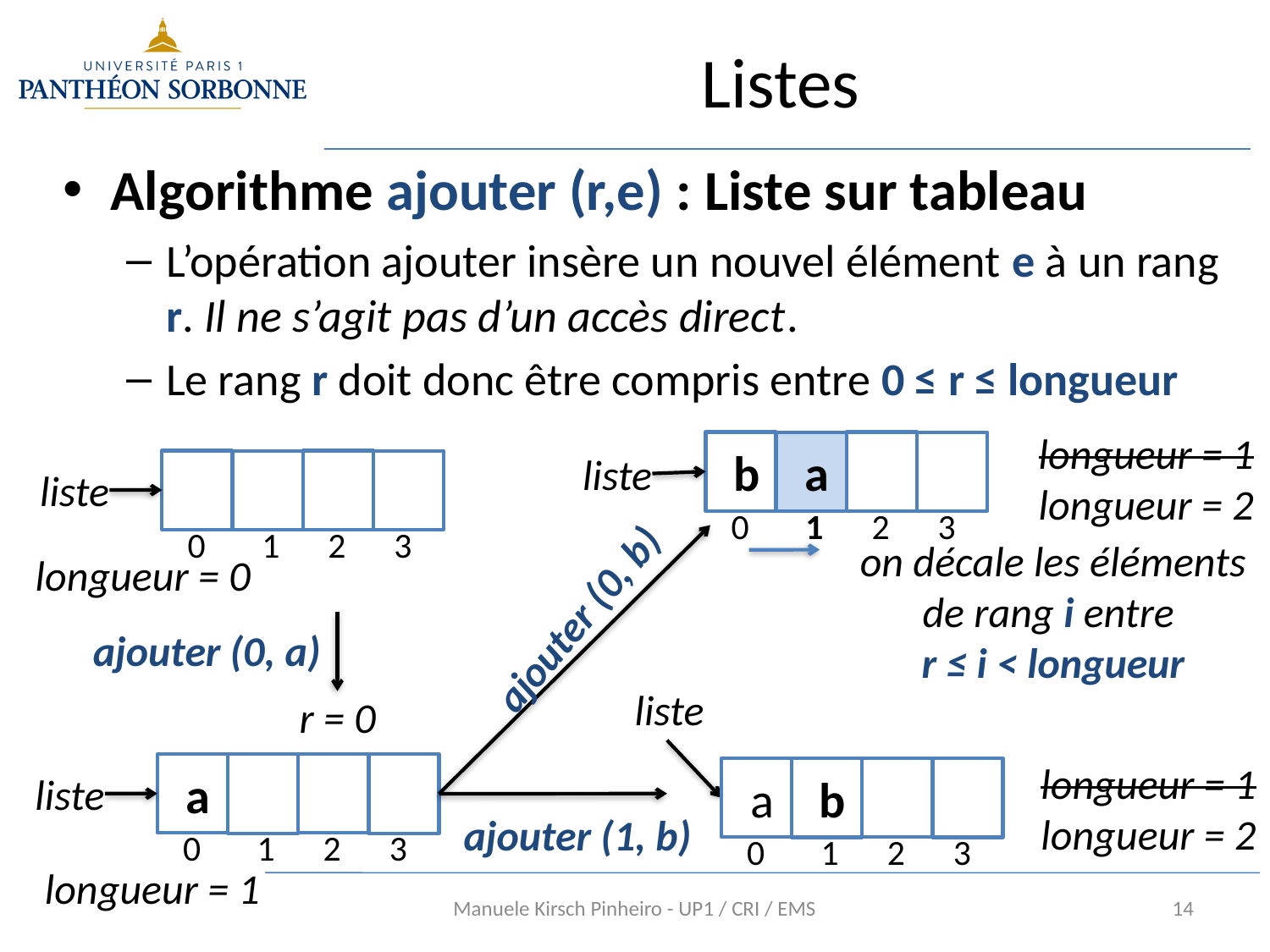

# Listes
Algorithme ajouter (r,e) : Liste sur tableau
L’opération ajouter insère un nouvel élément e à un rang r. Il ne s’agit pas d’un accès direct.
Le rang r doit donc être compris entre 0 ≤ r ≤ longueur
longueur = 1
longueur = 2
 b

 a

  0       1      2      3
liste

  0       1      2      3
liste
on décale les éléments de rang i entre
r ≤ i < longueur
longueur = 0
ajouter (0, b)
ajouter (0, a)
liste
r = 0
longueur = 1
longueur = 2
 a

  0       1      2      3
 a

 b

  0       1      2      3
liste
ajouter (1, b)
longueur = 1
10/01/16
Manuele Kirsch Pinheiro - UP1 / CRI / EMS
14